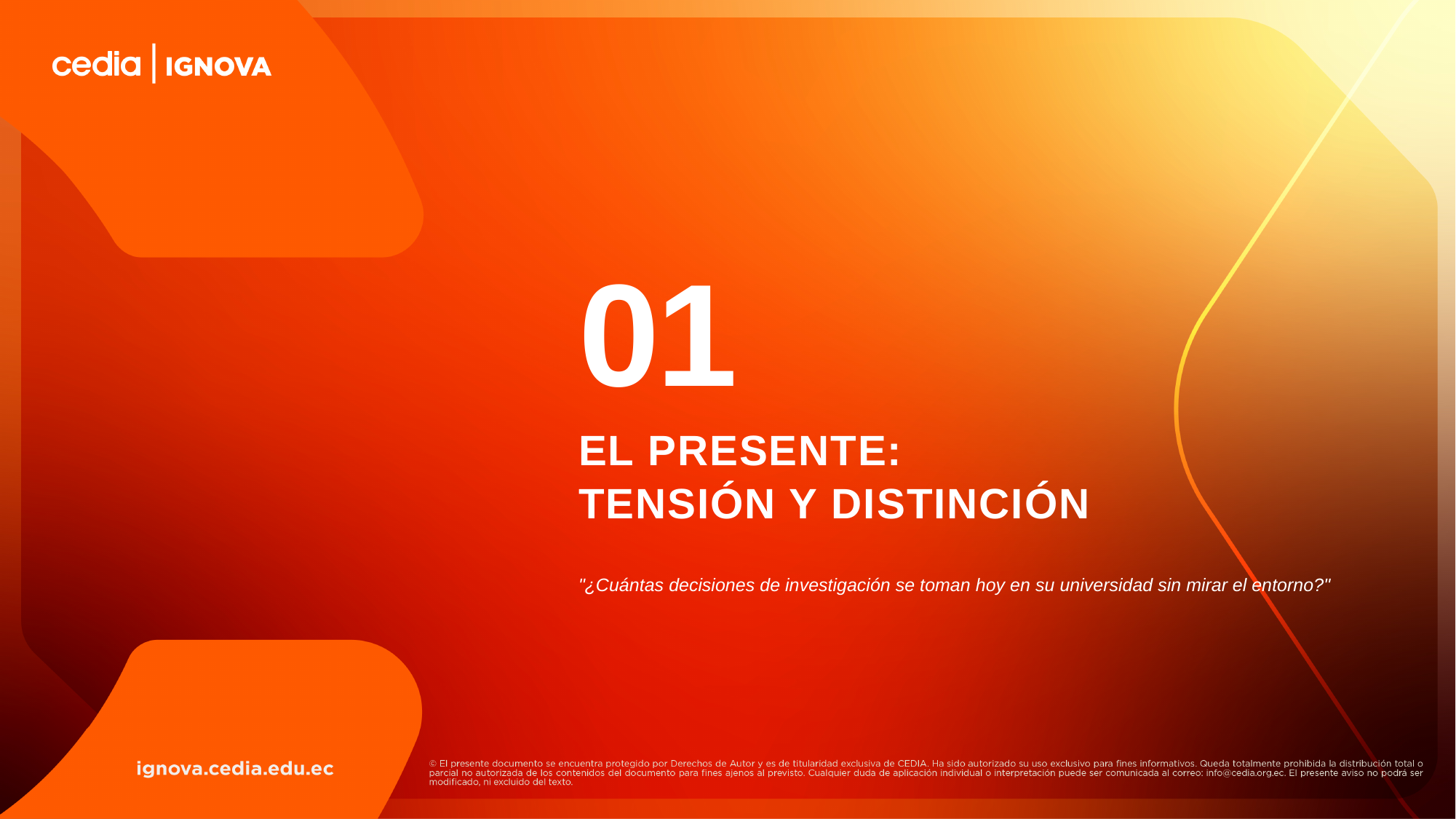

01
EL PRESENTE:
TENSIÓN Y DISTINCIÓN
"¿Cuántas decisiones de investigación se toman hoy en su universidad sin mirar el entorno?"